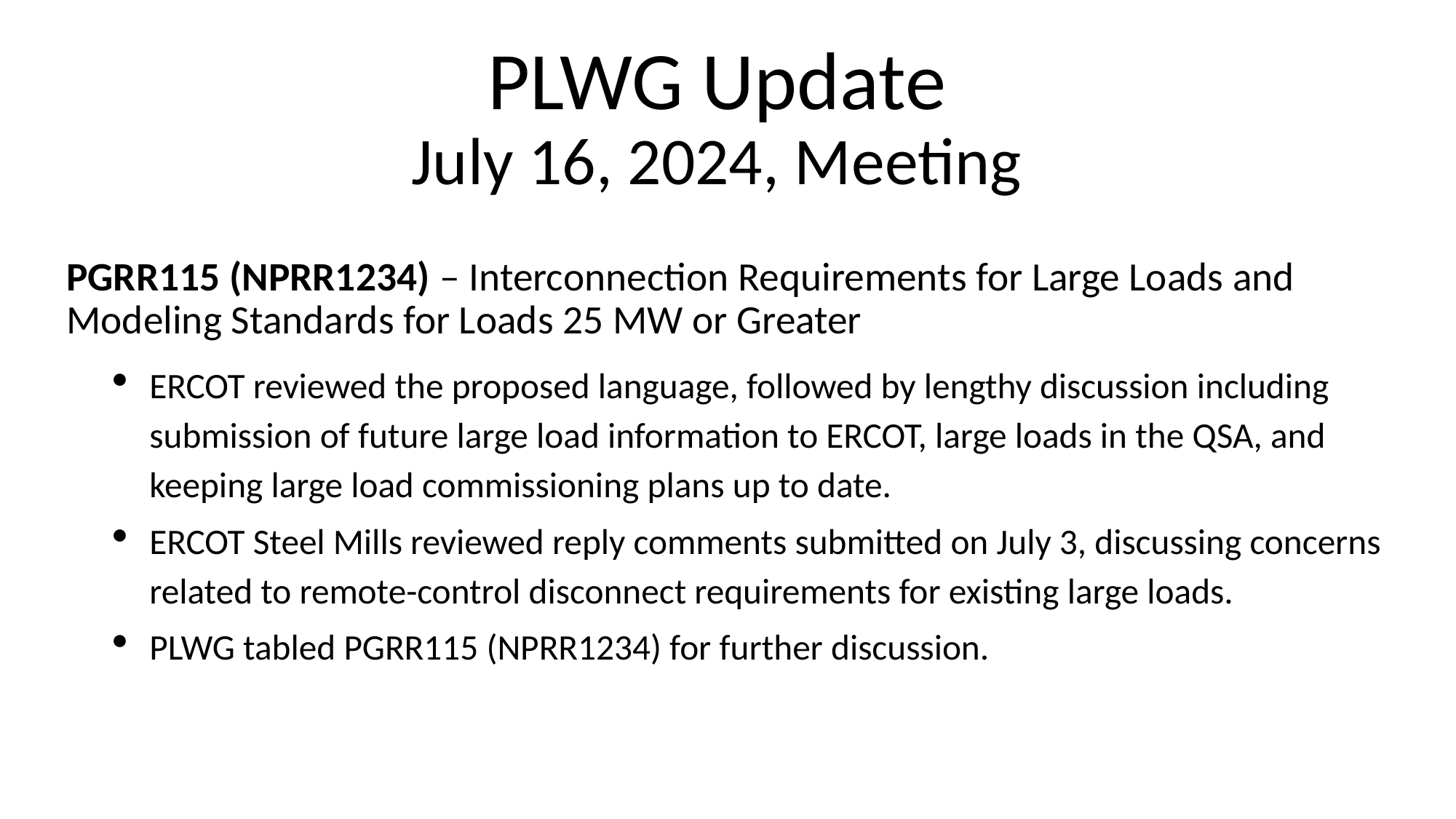

# PLWG Update July 16, 2024, Meeting
PGRR115 (NPRR1234) – Interconnection Requirements for Large Loads and Modeling Standards for Loads 25 MW or Greater
ERCOT reviewed the proposed language, followed by lengthy discussion including submission of future large load information to ERCOT, large loads in the QSA, and keeping large load commissioning plans up to date.
ERCOT Steel Mills reviewed reply comments submitted on July 3, discussing concerns related to remote-control disconnect requirements for existing large loads.
PLWG tabled PGRR115 (NPRR1234) for further discussion.